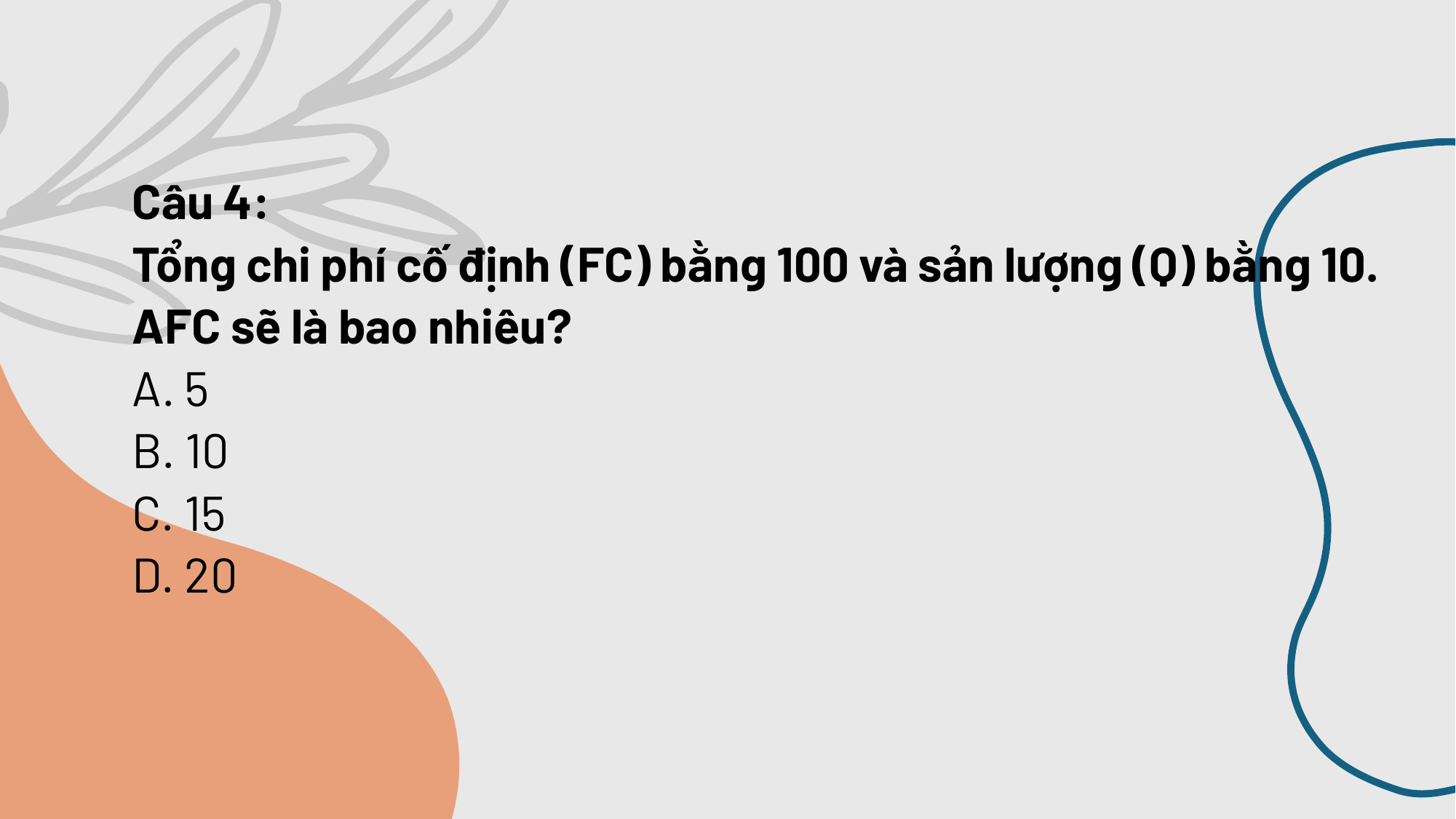

# Câu 4: Tổng chi phí cố định (FC) bằng 100 và sản lượng (Q) bằng 10. AFC sẽ là bao nhiêu? A. 5 B. 10 C. 15 D. 20